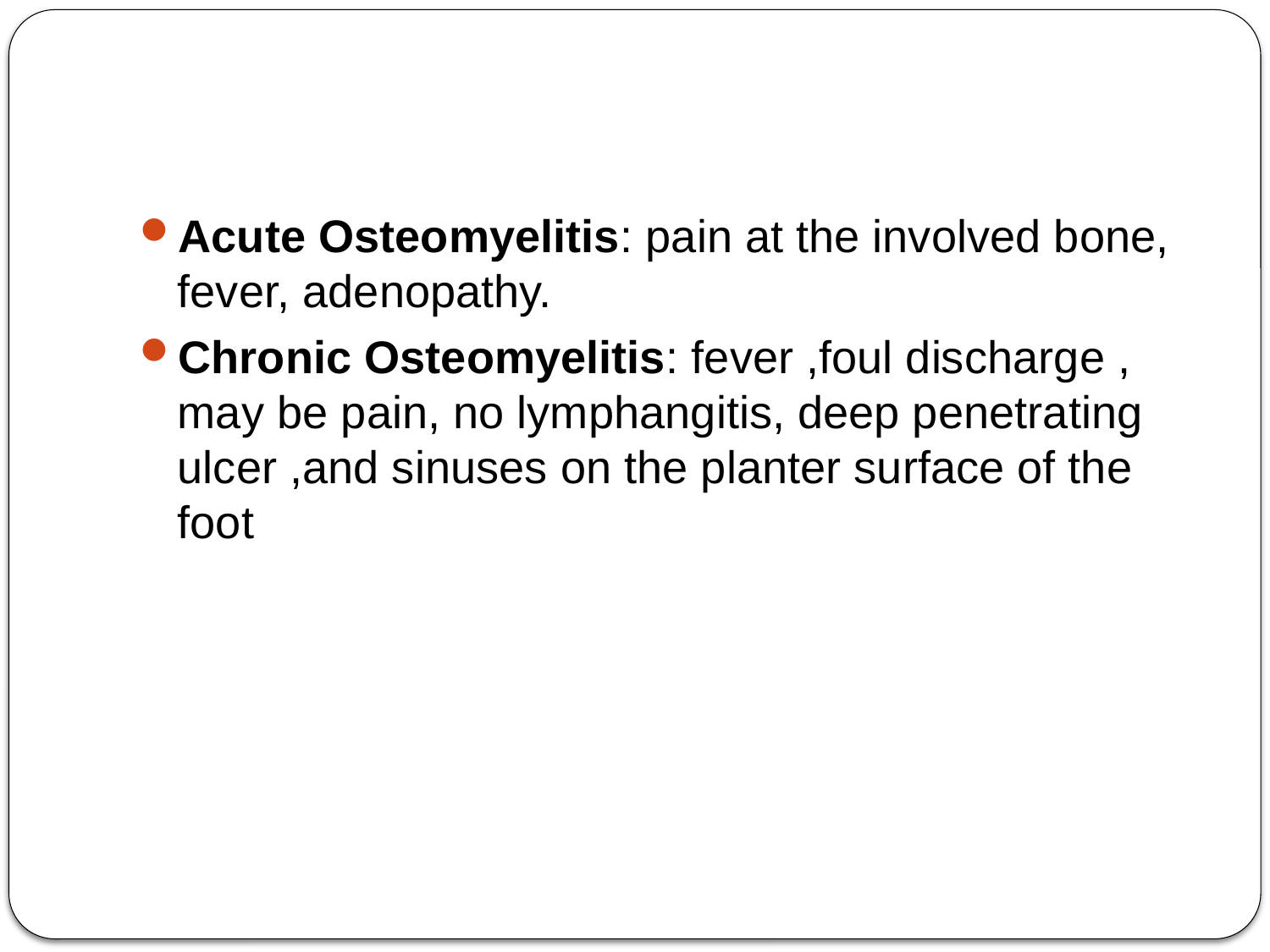

#
Acute Osteomyelitis: pain at the involved bone, fever, adenopathy.
Chronic Osteomyelitis: fever ,foul discharge , may be pain, no lymphangitis, deep penetrating ulcer ,and sinuses on the planter surface of the foot